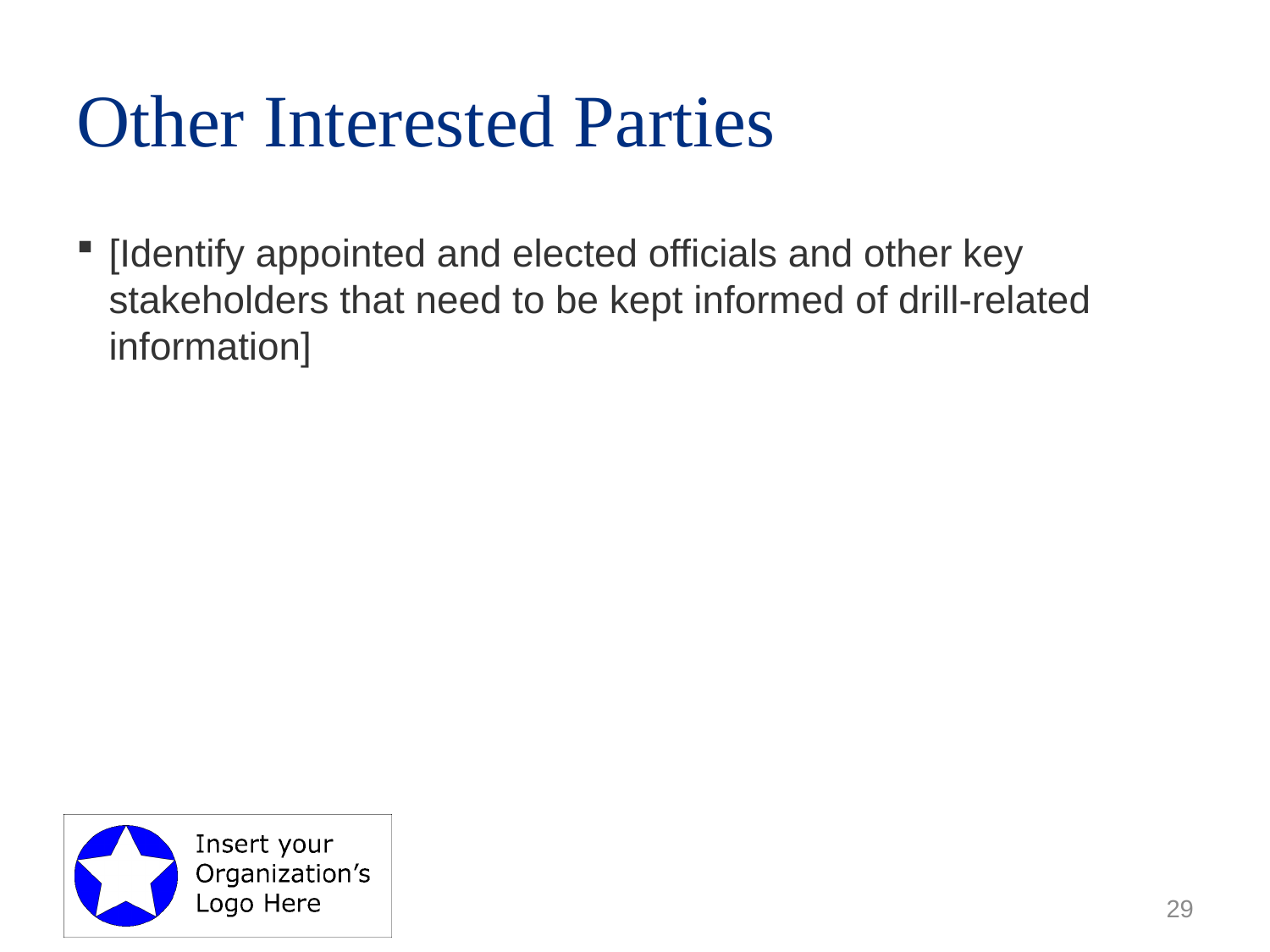

# Other Interested Parties
[Identify appointed and elected officials and other key stakeholders that need to be kept informed of drill-related information]

29